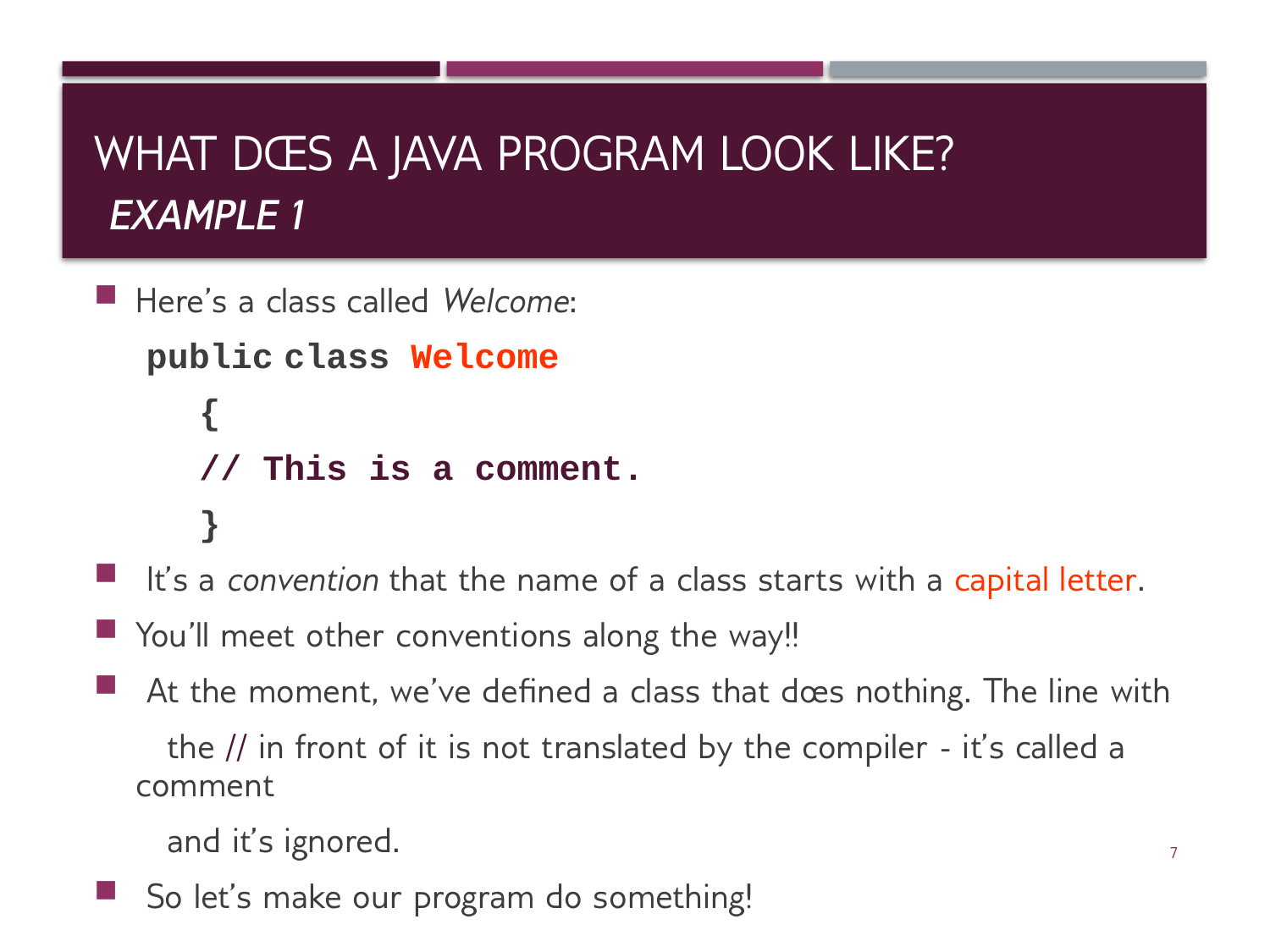

# What does a Java program look like? Example 1
Here’s a class called Welcome:
     public class Welcome
     {
     // This is a comment.
     }
 It’s a convention that the name of a class starts with a capital letter.
You’ll meet other conventions along the way!!
 At the moment, we’ve defined a class that does nothing. The line with
       the // in front of it is not translated by the compiler - it’s called a comment
       and it’s ignored.
 So let’s make our program do something!

7